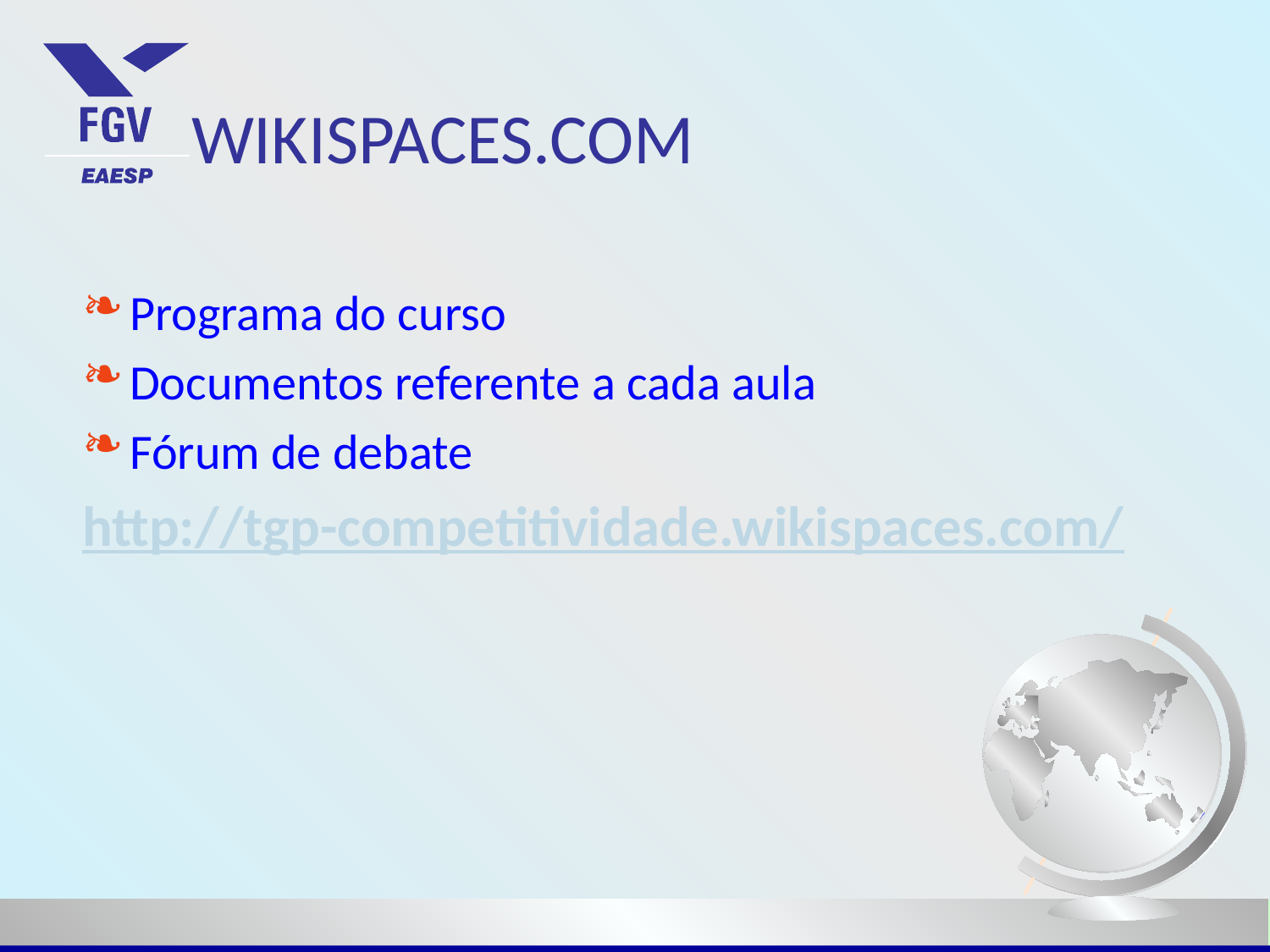

# WIKISPACES.COM
Programa do curso
Documentos referente a cada aula
Fórum de debate
http://tgp-competitividade.wikispaces.com/